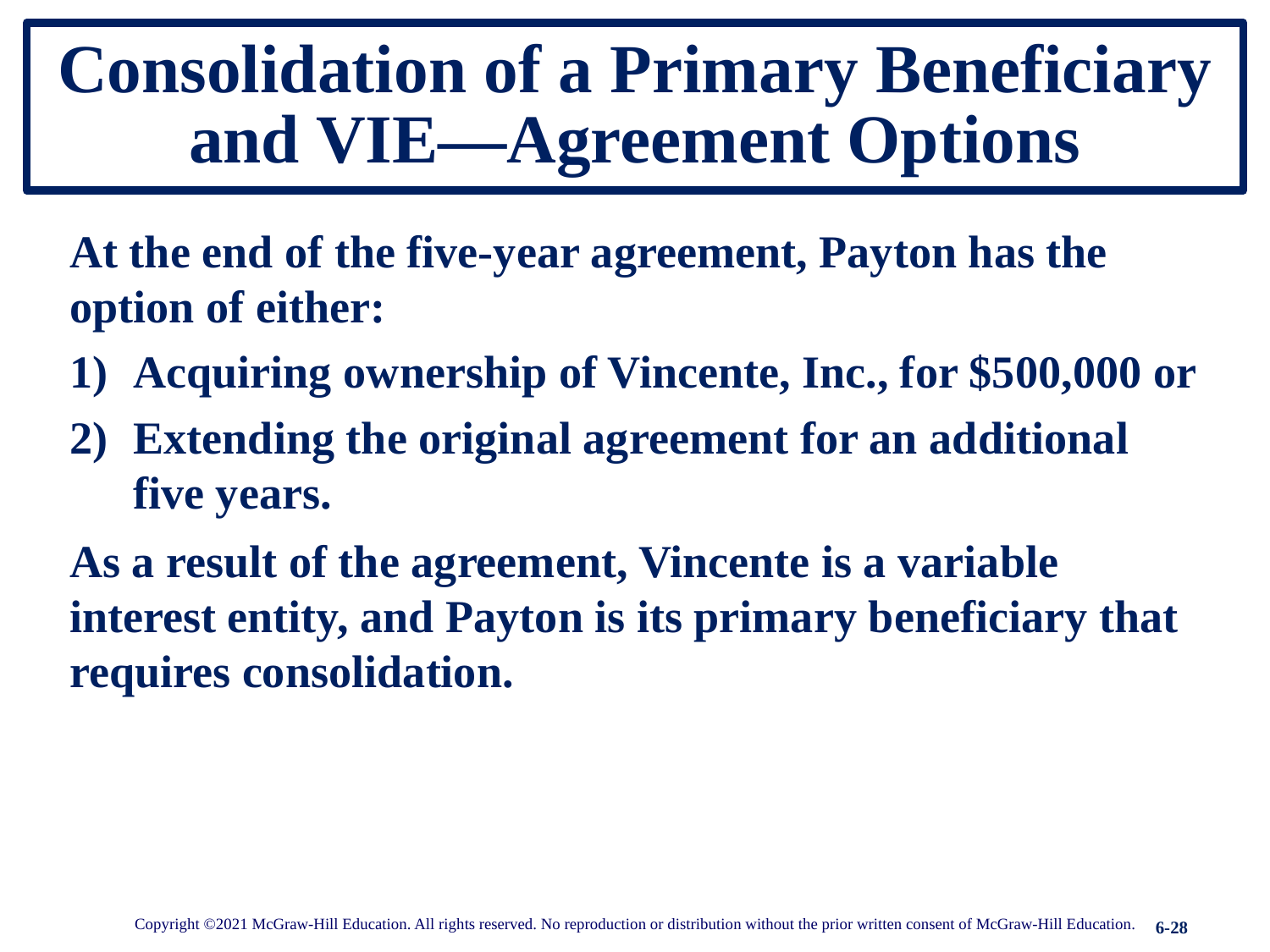

# Consolidation of a Primary Beneficiary and VIE—Agreement Options
At the end of the five-year agreement, Payton has the option of either:
Acquiring ownership of Vincente, Inc., for $500,000 or
Extending the original agreement for an additional five years.
As a result of the agreement, Vincente is a variable interest entity, and Payton is its primary beneficiary that requires consolidation.
Copyright ©2021 McGraw-Hill Education. All rights reserved. No reproduction or distribution without the prior written consent of McGraw-Hill Education.
6-28